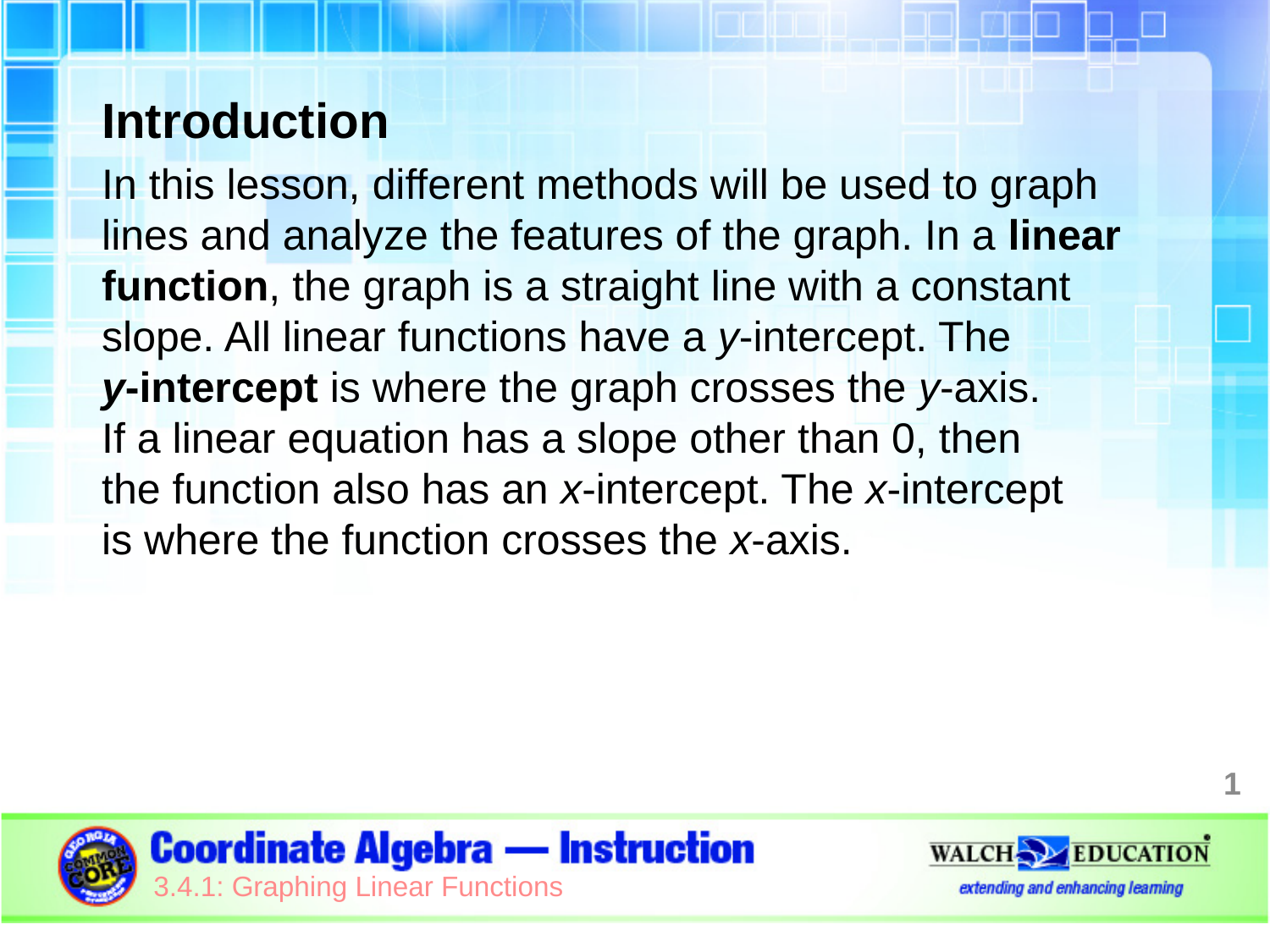

Introduction
In this lesson, different methods will be used to graph lines and analyze the features of the graph. In a linear function, the graph is a straight line with a constant slope. All linear functions have a y-intercept. The
y-intercept is where the graph crosses the y-axis.
If a linear equation has a slope other than 0, then
the function also has an x-intercept. The x-intercept
is where the function crosses the x-axis.
1
3.4.1: Graphing Linear Functions